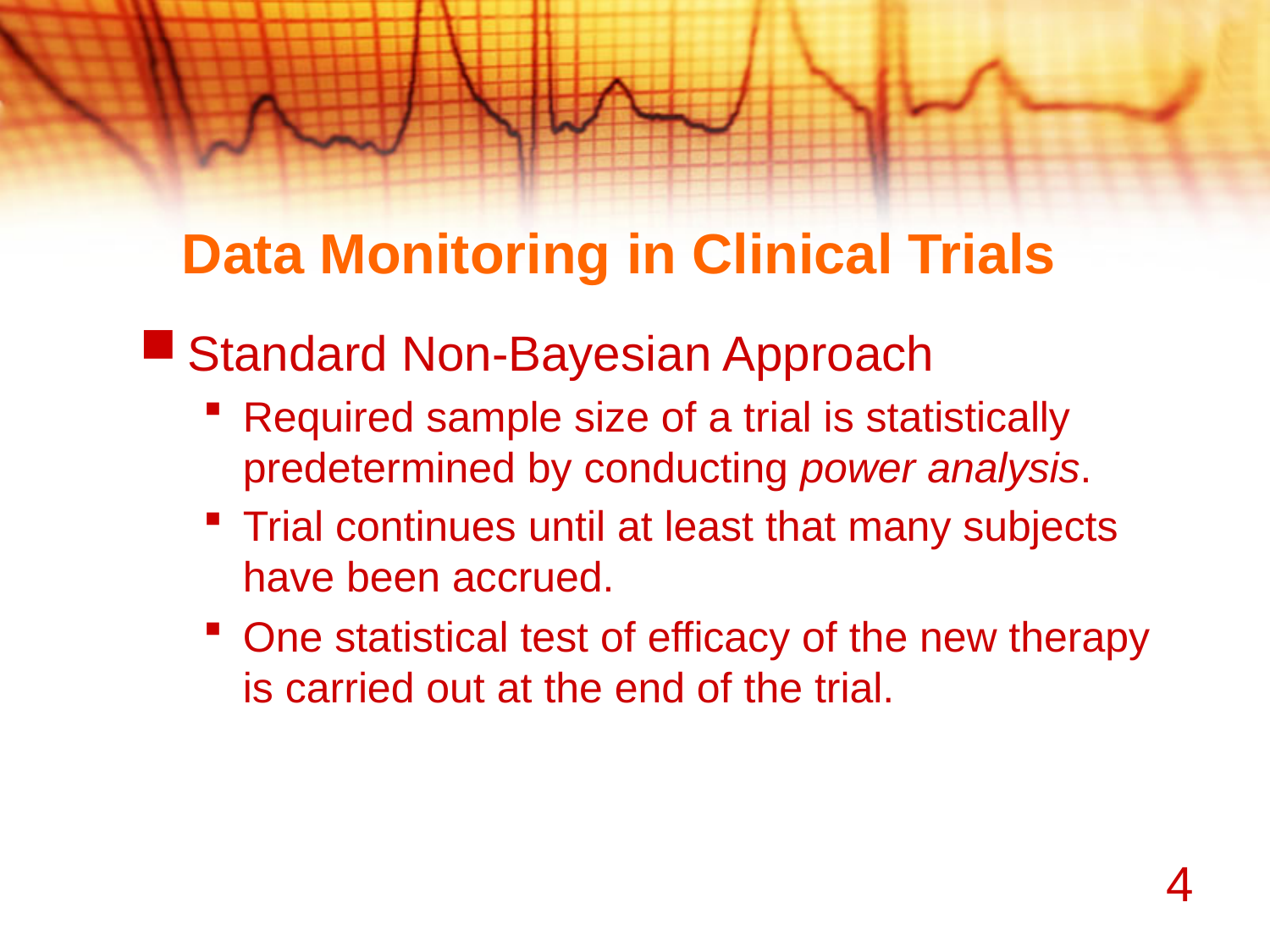

Data Monitoring in Clinical Trials
Standard Non-Bayesian Approach
Required sample size of a trial is statistically predetermined by conducting power analysis.
Trial continues until at least that many subjects have been accrued.
One statistical test of efficacy of the new therapy is carried out at the end of the trial.

4